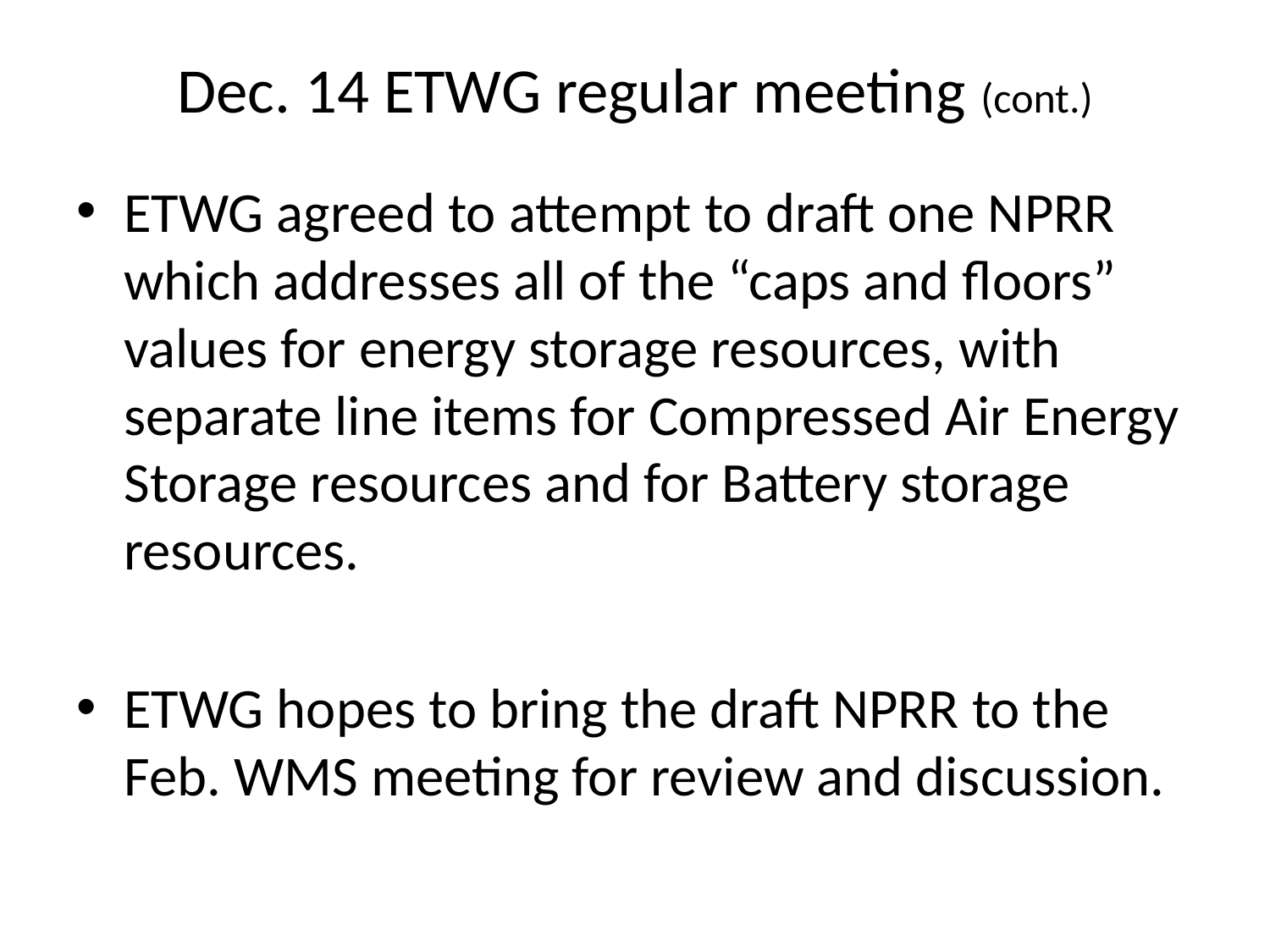

# Dec. 14 ETWG regular meeting (cont.)
ETWG agreed to attempt to draft one NPRR which addresses all of the “caps and floors” values for energy storage resources, with separate line items for Compressed Air Energy Storage resources and for Battery storage resources.

ETWG hopes to bring the draft NPRR to the Feb. WMS meeting for review and discussion.